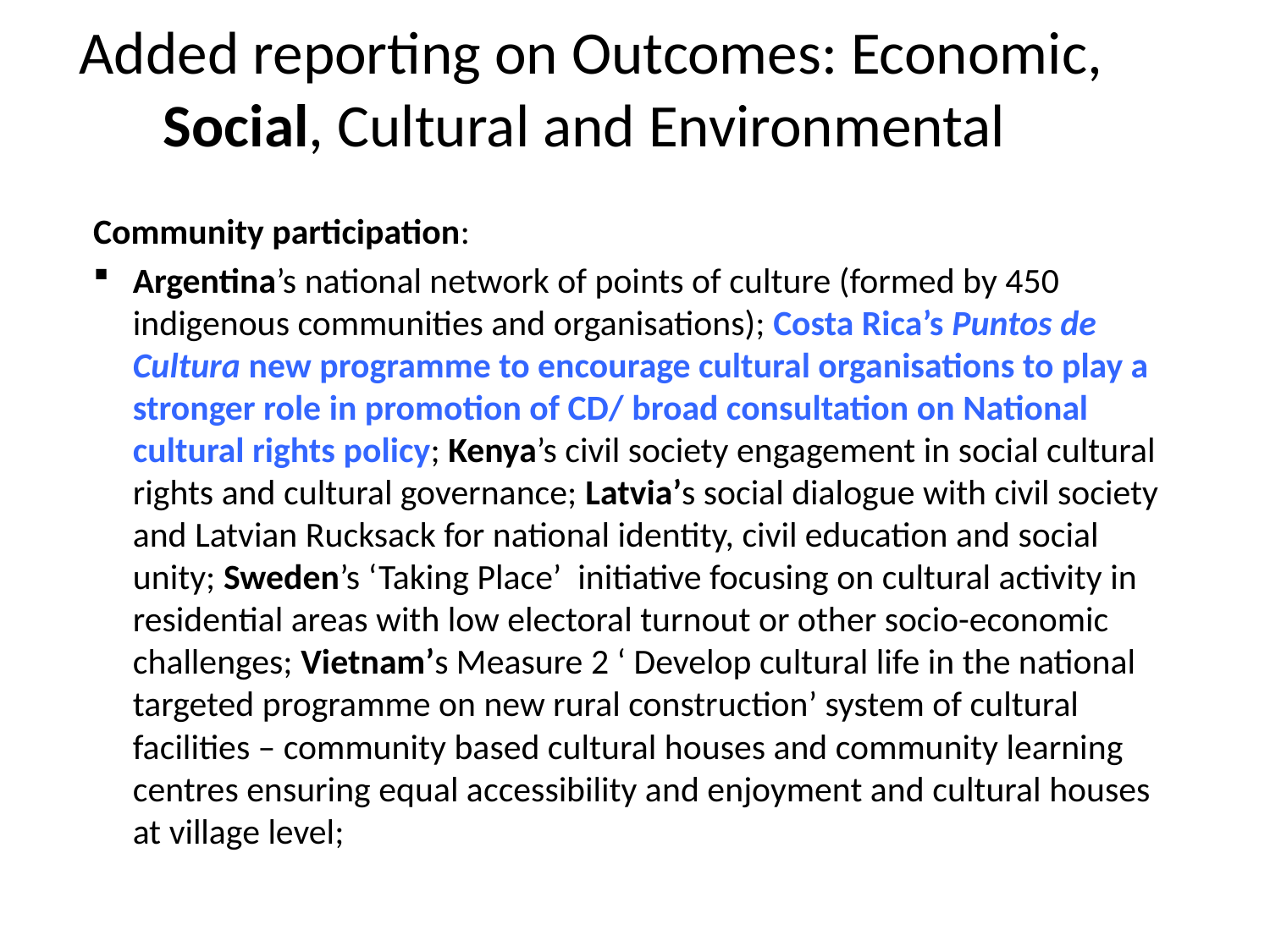

# Added reporting on Outcomes: Economic, Social, Cultural and Environmental
Community participation:
Argentina’s national network of points of culture (formed by 450 indigenous communities and organisations); Costa Rica’s Puntos de Cultura new programme to encourage cultural organisations to play a stronger role in promotion of CD/ broad consultation on National cultural rights policy; Kenya’s civil society engagement in social cultural rights and cultural governance; Latvia’s social dialogue with civil society and Latvian Rucksack for national identity, civil education and social unity; Sweden’s ‘Taking Place’  initiative focusing on cultural activity in residential areas with low electoral turnout or other socio-economic challenges; Vietnam’s Measure 2 ‘ Develop cultural life in the national targeted programme on new rural construction’ system of cultural facilities – community based cultural houses and community learning centres ensuring equal accessibility and enjoyment and cultural houses at village level;